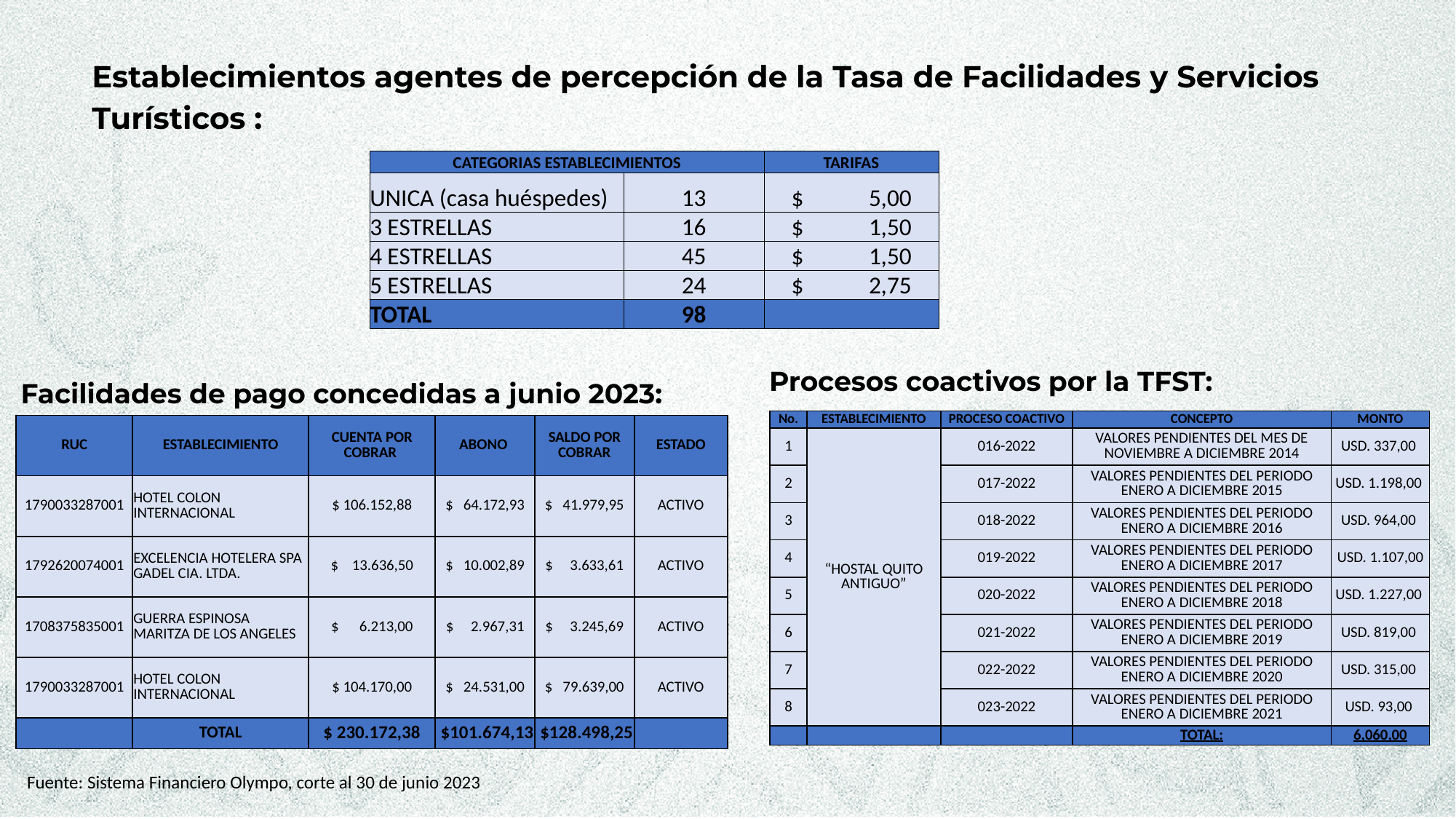

Establecimientos agentes de percepción de la Tasa de Facilidades y Servicios Turísticos :

| CATEGORIAS ESTABLECIMIENTOS |  | TARIFAS |
| --- | --- | --- |
| UNICA (casa huéspedes) | 13 | $ 5,00 |
| 3 ESTRELLAS | 16 | $ 1,50 |
| 4 ESTRELLAS | 45 | $ 1,50 |
| 5 ESTRELLAS | 24 | $ 2,75 |
| TOTAL | 98 |  |
Procesos coactivos por la TFST:
Facilidades de pago concedidas a junio 2023:
| No. | ESTABLECIMIENTO | PROCESO COACTIVO | CONCEPTO | MONTO |
| --- | --- | --- | --- | --- |
| 1 | “HOSTAL QUITO ANTIGUO” | 016-2022 | VALORES PENDIENTES DEL MES DE NOVIEMBRE A DICIEMBRE 2014 | USD. 337,00 |
| 2 |  | 017-2022 | VALORES PENDIENTES DEL PERIODO ENERO A DICIEMBRE 2015 | USD. 1.198,00 |
| 3 |  | 018-2022 | VALORES PENDIENTES DEL PERIODO ENERO A DICIEMBRE 2016 | USD. 964,00 |
| 4 |  | 019-2022 | VALORES PENDIENTES DEL PERIODO ENERO A DICIEMBRE 2017 | USD. 1.107,00 |
| 5 |  | 020-2022 | VALORES PENDIENTES DEL PERIODO ENERO A DICIEMBRE 2018 | USD. 1.227,00 |
| 6 |  | 021-2022 | VALORES PENDIENTES DEL PERIODO ENERO A DICIEMBRE 2019 | USD. 819,00 |
| 7 |  | 022-2022 | VALORES PENDIENTES DEL PERIODO ENERO A DICIEMBRE 2020 | USD. 315,00 |
| 8 |  | 023-2022 | VALORES PENDIENTES DEL PERIODO ENERO A DICIEMBRE 2021 | USD. 93,00 |
|  |  |  | TOTAL: | 6,060,00 |
| RUC | ESTABLECIMIENTO | CUENTA POR COBRAR | ABONO | SALDO POR COBRAR | ESTADO |
| --- | --- | --- | --- | --- | --- |
| 1790033287001 | HOTEL COLON INTERNACIONAL | $ 106.152,88 | $ 64.172,93 | $ 41.979,95 | ACTIVO |
| 1792620074001 | EXCELENCIA HOTELERA SPA GADEL CIA. LTDA. | $ 13.636,50 | $ 10.002,89 | $ 3.633,61 | ACTIVO |
| 1708375835001 | GUERRA ESPINOSA MARITZA DE LOS ANGELES | $ 6.213,00 | $ 2.967,31 | $ 3.245,69 | ACTIVO |
| 1790033287001 | HOTEL COLON INTERNACIONAL | $ 104.170,00 | $ 24.531,00 | $ 79.639,00 | ACTIVO |
|  | TOTAL | $ 230.172,38 | $101.674,13 | $128.498,25 |  |
Fuente: Sistema Financiero Olympo, corte al 30 de junio 2023